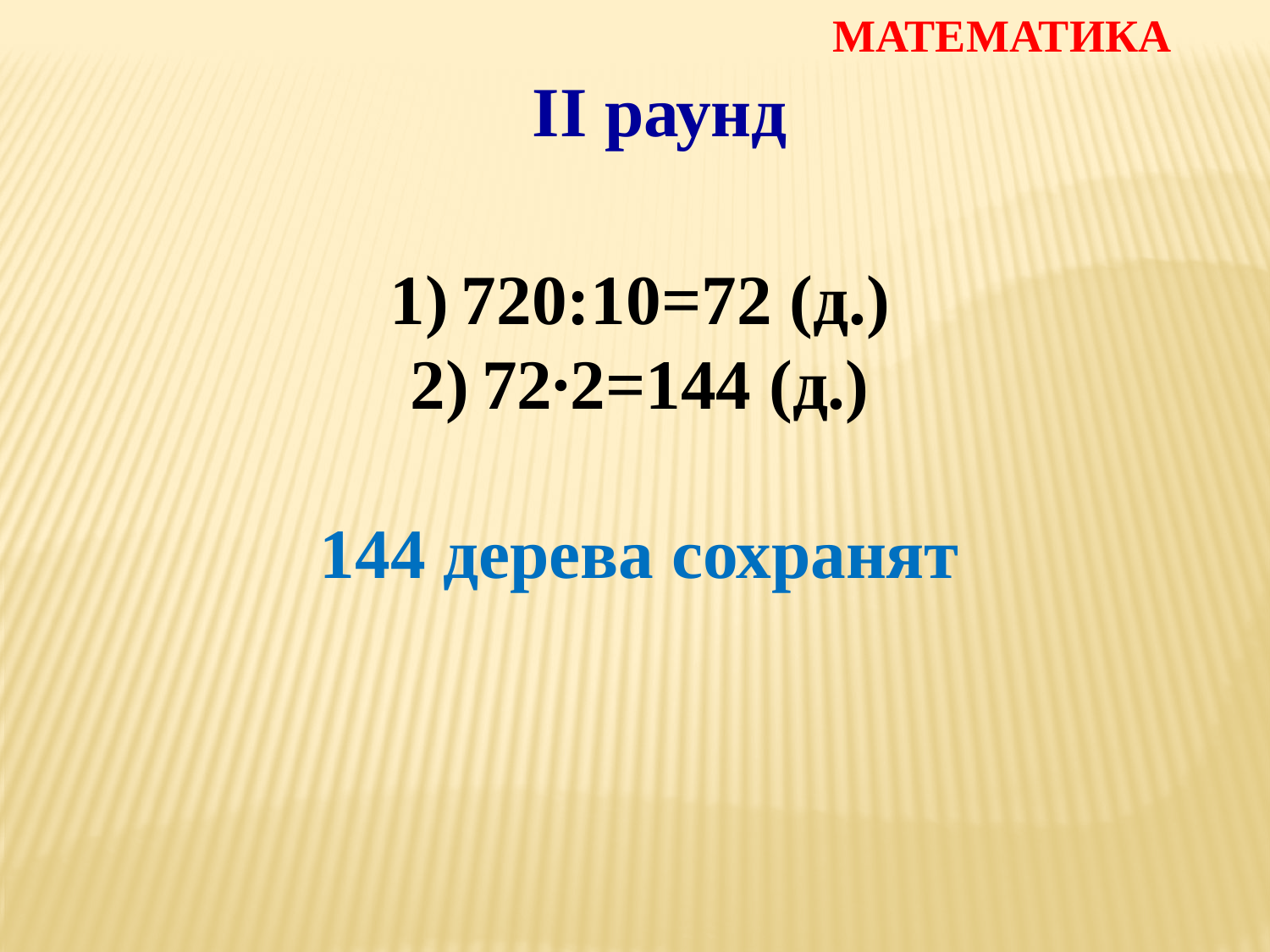

МАТЕМАТИКА

II раунд
720:10=72 (д.)
72∙2=144 (д.)

144 дерева сохранят